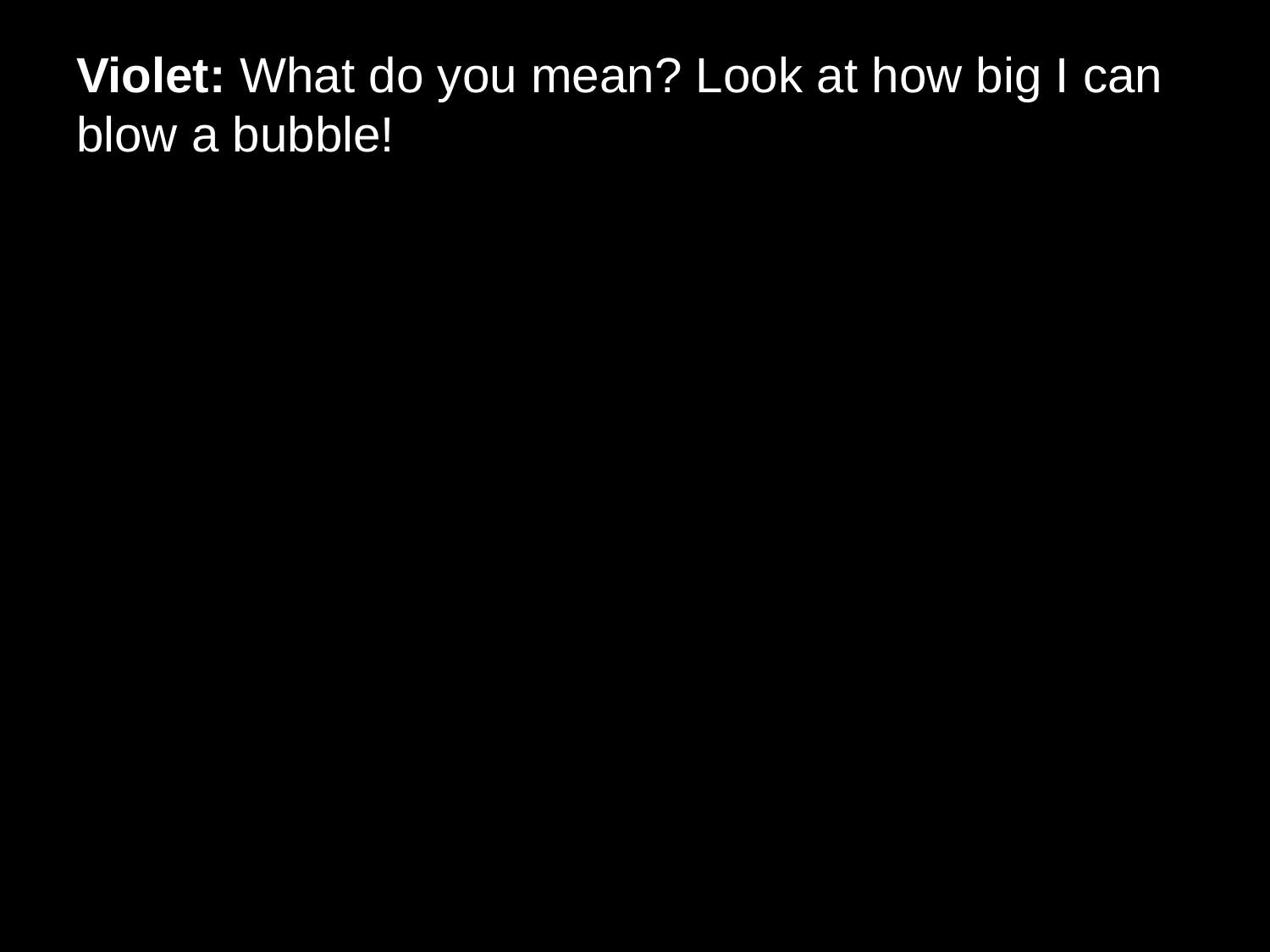

# Violet: What do you mean? Look at how big I can blow a bubble!